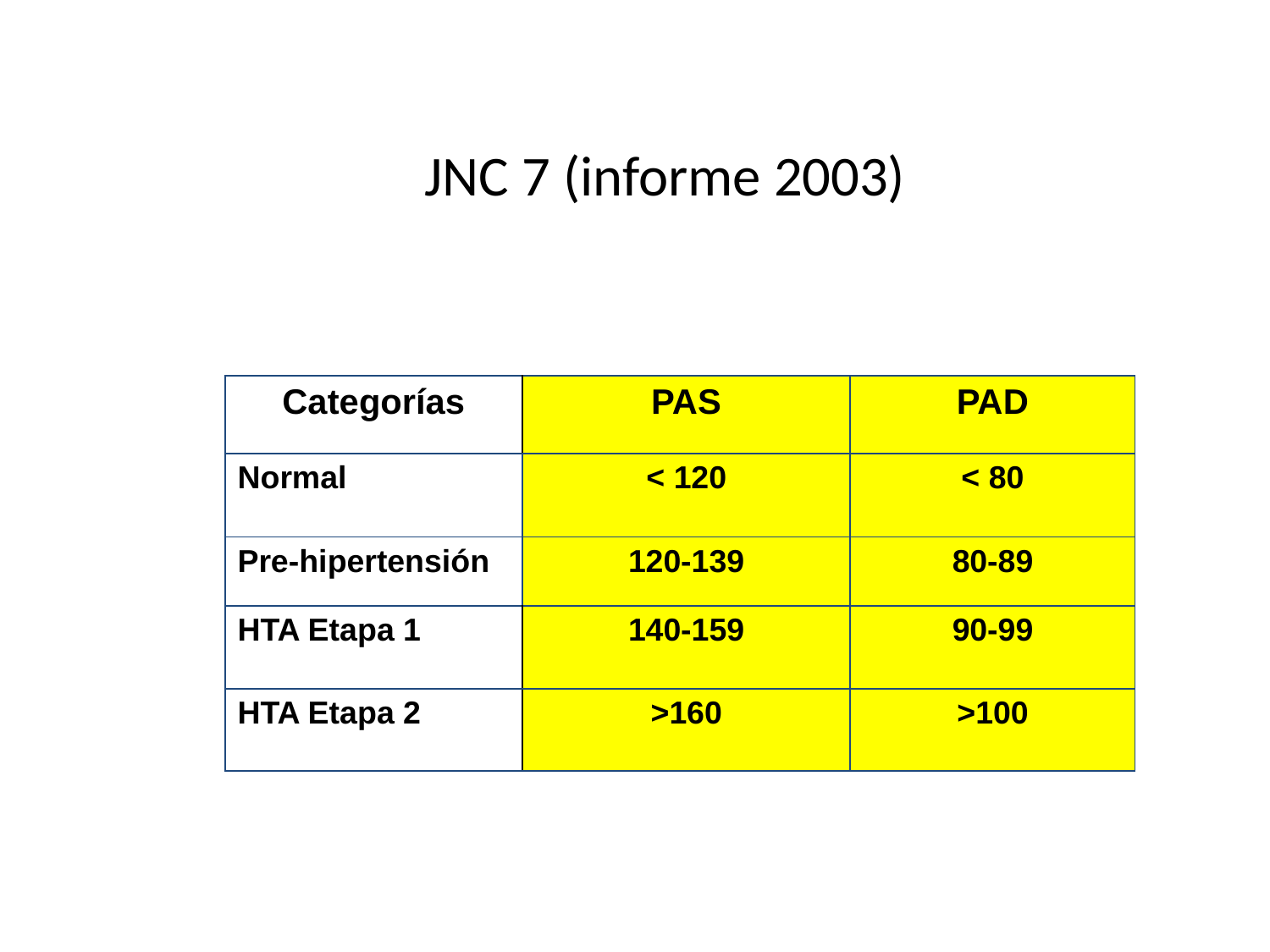

# JNC 7 (informe 2003)
| Categorías | PAS | PAD |
| --- | --- | --- |
| Normal | < 120 | < 80 |
| Pre-hipertensión | 120-139 | 80-89 |
| HTA Etapa 1 | 140-159 | 90-99 |
| HTA Etapa 2 | >160 | >100 |